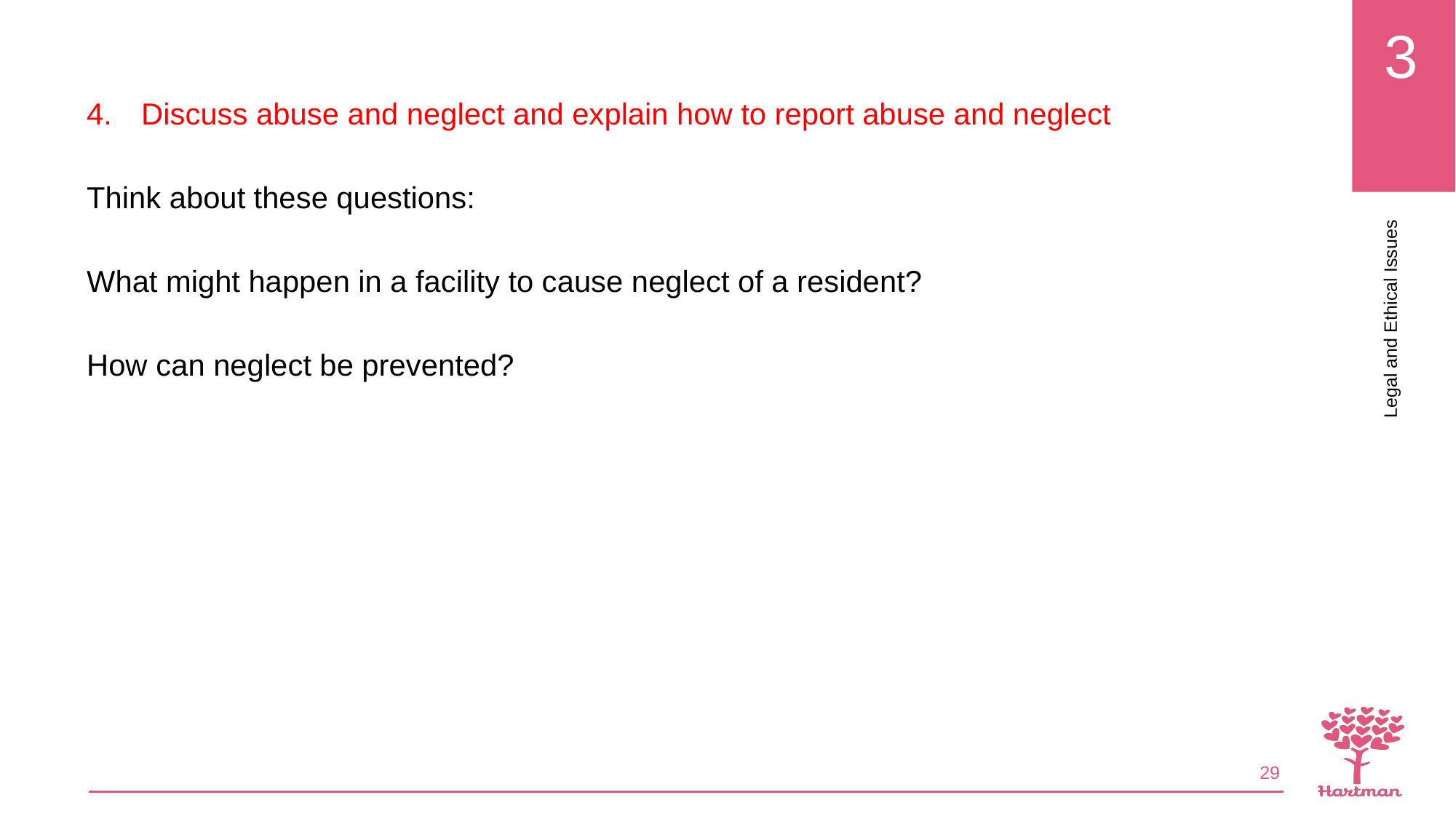

Discuss abuse and neglect and explain how to report abuse and neglect

Think about these questions:

What might happen in a facility to cause neglect of a resident?

How can neglect be prevented?

29